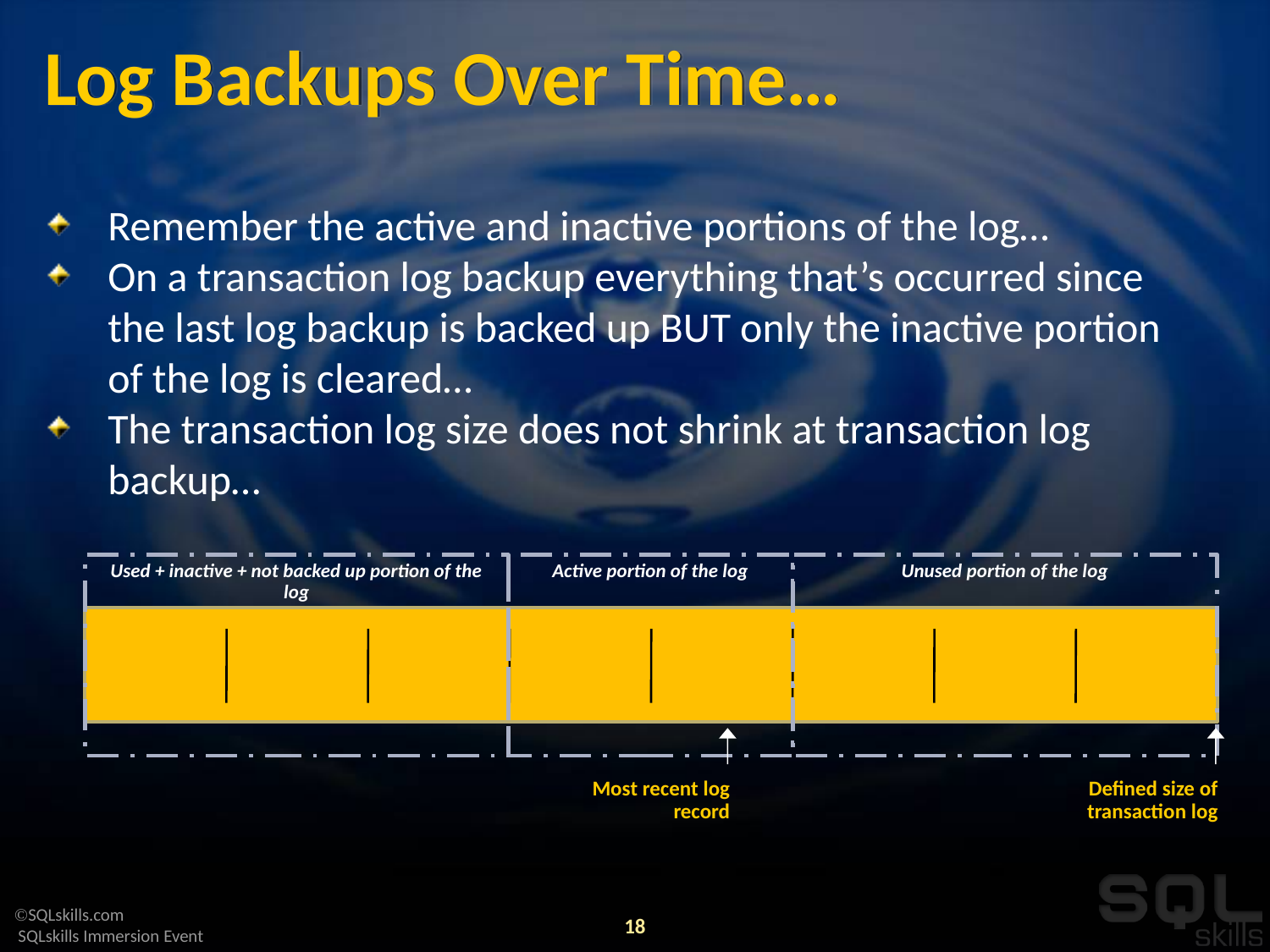

# Log Backups Over Time…
Remember the active and inactive portions of the log…
On a transaction log backup everything that’s occurred since the last log backup is backed up BUT only the inactive portion of the log is cleared…
The transaction log size does not shrink at transaction log backup…
Used + inactive + not backed up portion of the log
Active portion of the log
Unused portion of the log

Most recent log record
Defined size of transaction log
18